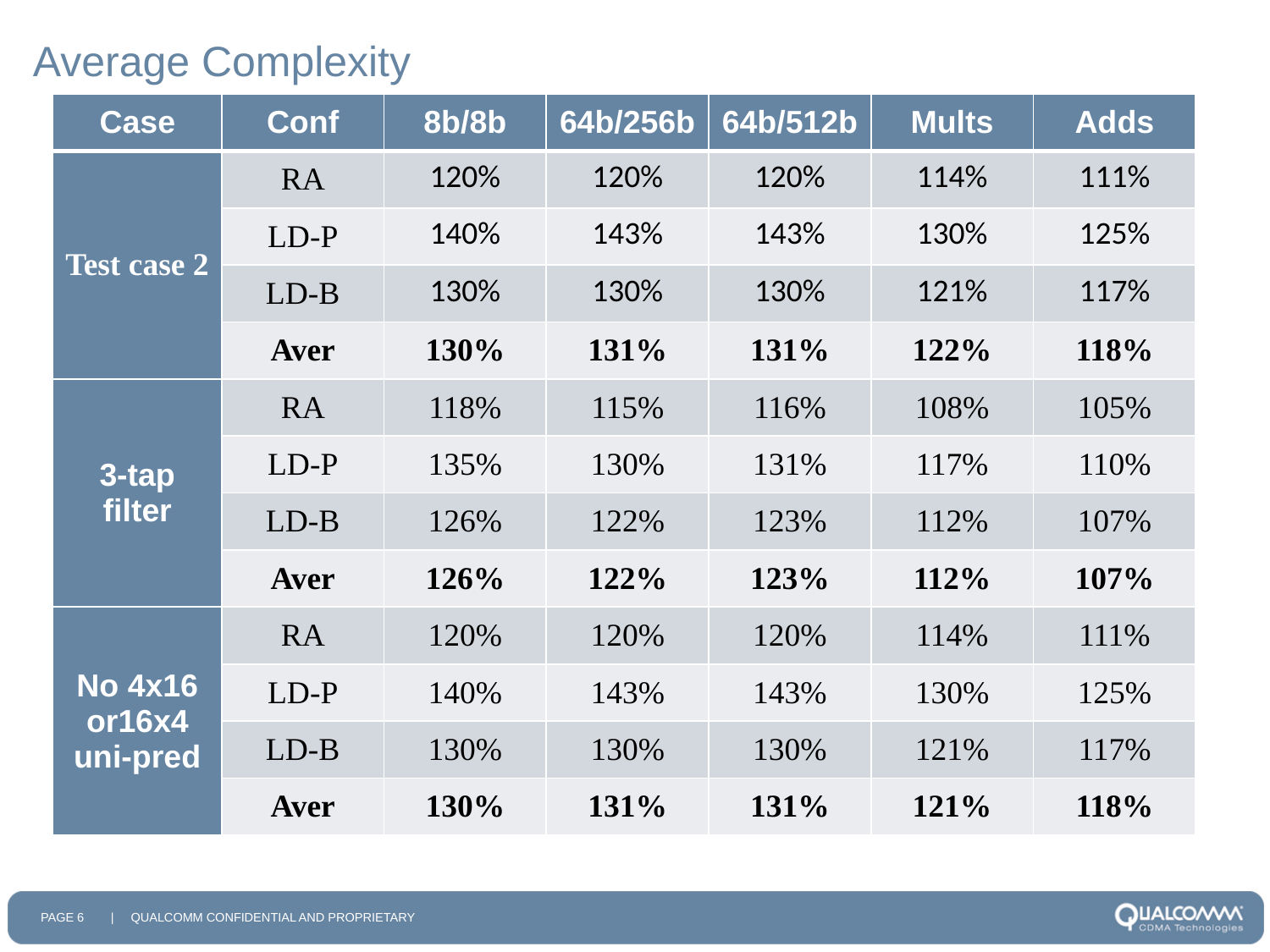

# Average Complexity
| Case | Conf | 8b/8b | 64b/256b | 64b/512b | Mults | Adds |
| --- | --- | --- | --- | --- | --- | --- |
| Test case 2 | RA | 120% | 120% | 120% | 114% | 111% |
|  | LD-P | 140% | 143% | 143% | 130% | 125% |
|  | LD-B | 130% | 130% | 130% | 121% | 117% |
|  | Aver | 130% | 131% | 131% | 122% | 118% |
| 3-tap filter | RA | 118% | 115% | 116% | 108% | 105% |
|  | LD-P | 135% | 130% | 131% | 117% | 110% |
|  | LD-B | 126% | 122% | 123% | 112% | 107% |
|  | Aver | 126% | 122% | 123% | 112% | 107% |
| No 4x16 or16x4 uni-pred | RA | 120% | 120% | 120% | 114% | 111% |
|  | LD-P | 140% | 143% | 143% | 130% | 125% |
|  | LD-B | 130% | 130% | 130% | 121% | 117% |
|  | Aver | 130% | 131% | 131% | 121% | 118% |